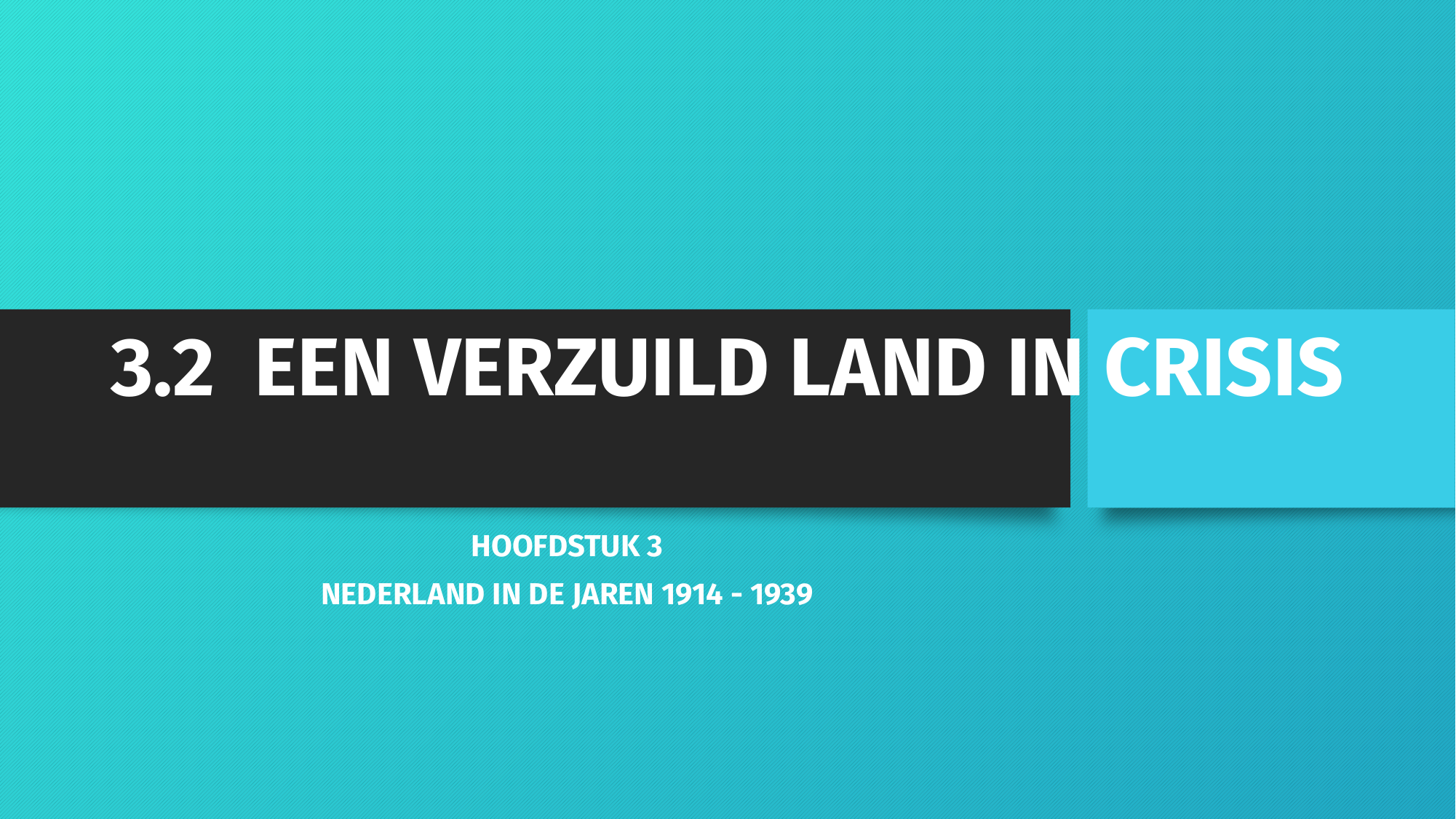

# 3.2  EEN VERZUILD LAND IN CRISIS
HOOFDSTUK 3
NEDERLAND IN DE JAREN 1914 - 1939